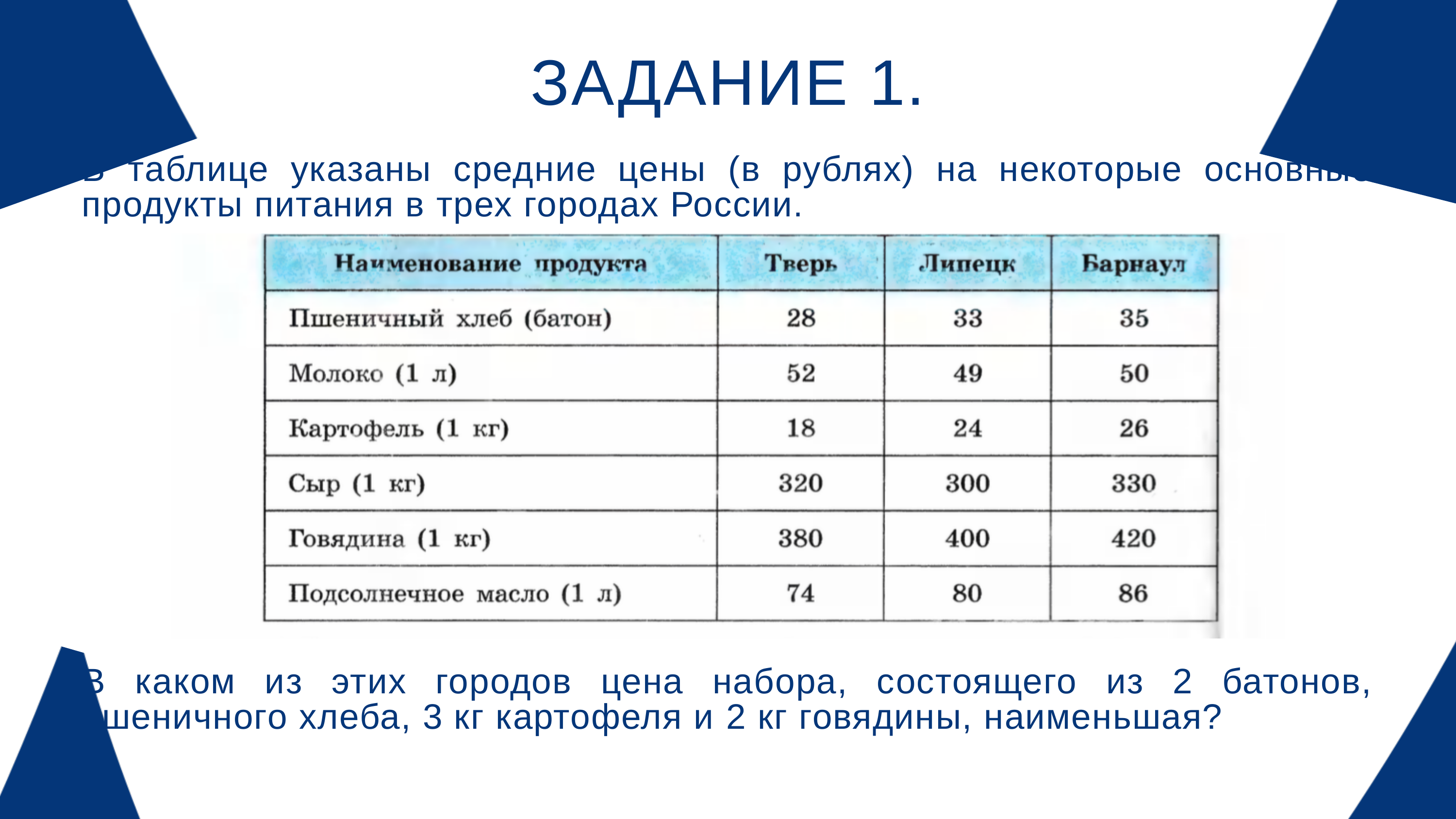

ЗАДАНИЕ 1.
В таблице указаны средние цены (в рублях) на некоторые основные продукты питания в трех городах России.

В каком из этих городов цена набора, состоящего из 2 батонов, пшеничного хлеба, 3 кг картофеля и 2 кг говядины, наименьшая?